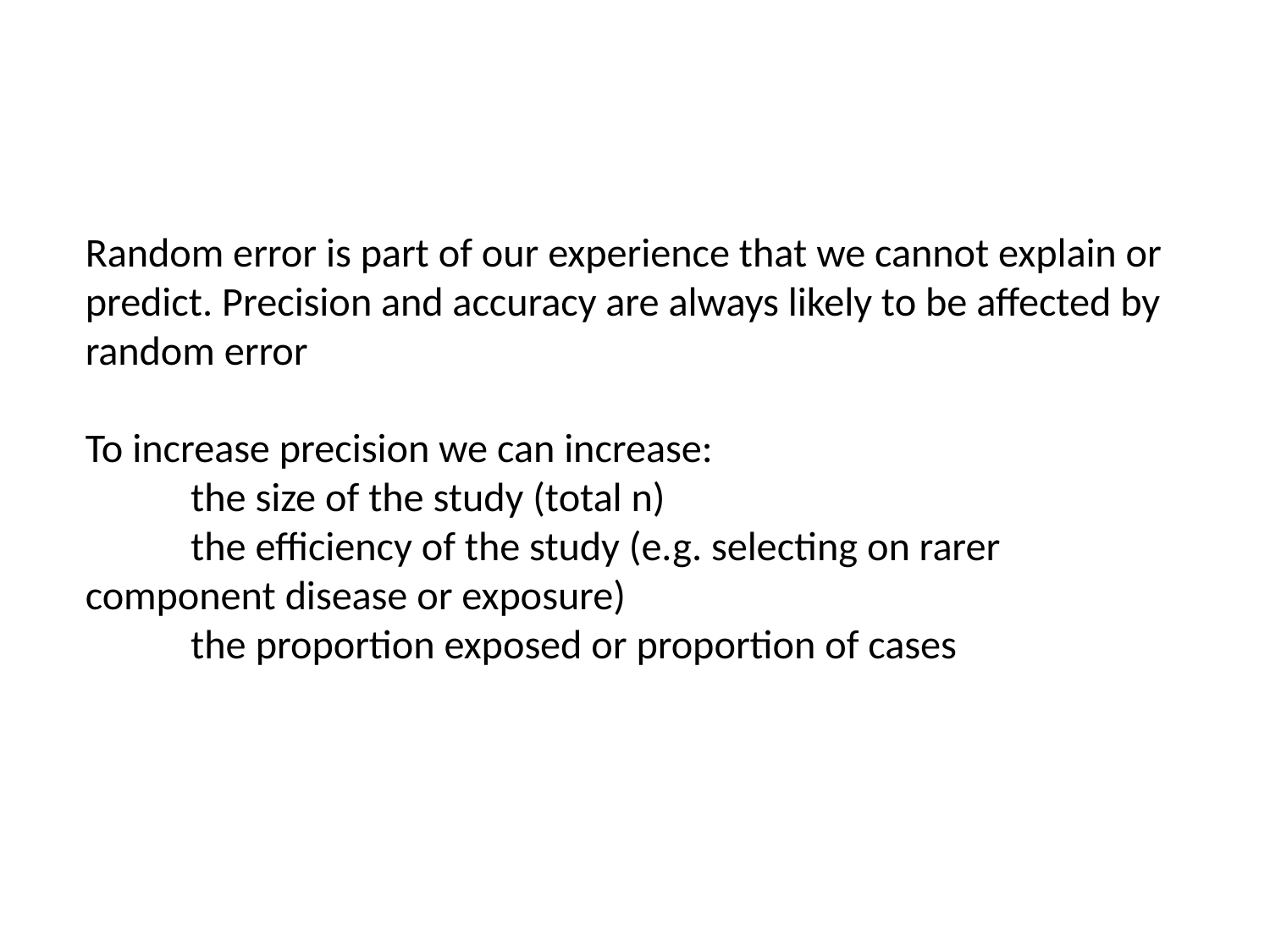

# Random error is part of our experience that we cannot explain or predict. Precision and accuracy are always likely to be affected by random error    To increase precision we can increase: the size of the study (total n) the efficiency of the study (e.g. selecting on rarer component disease or exposure) the proportion exposed or proportion of cases